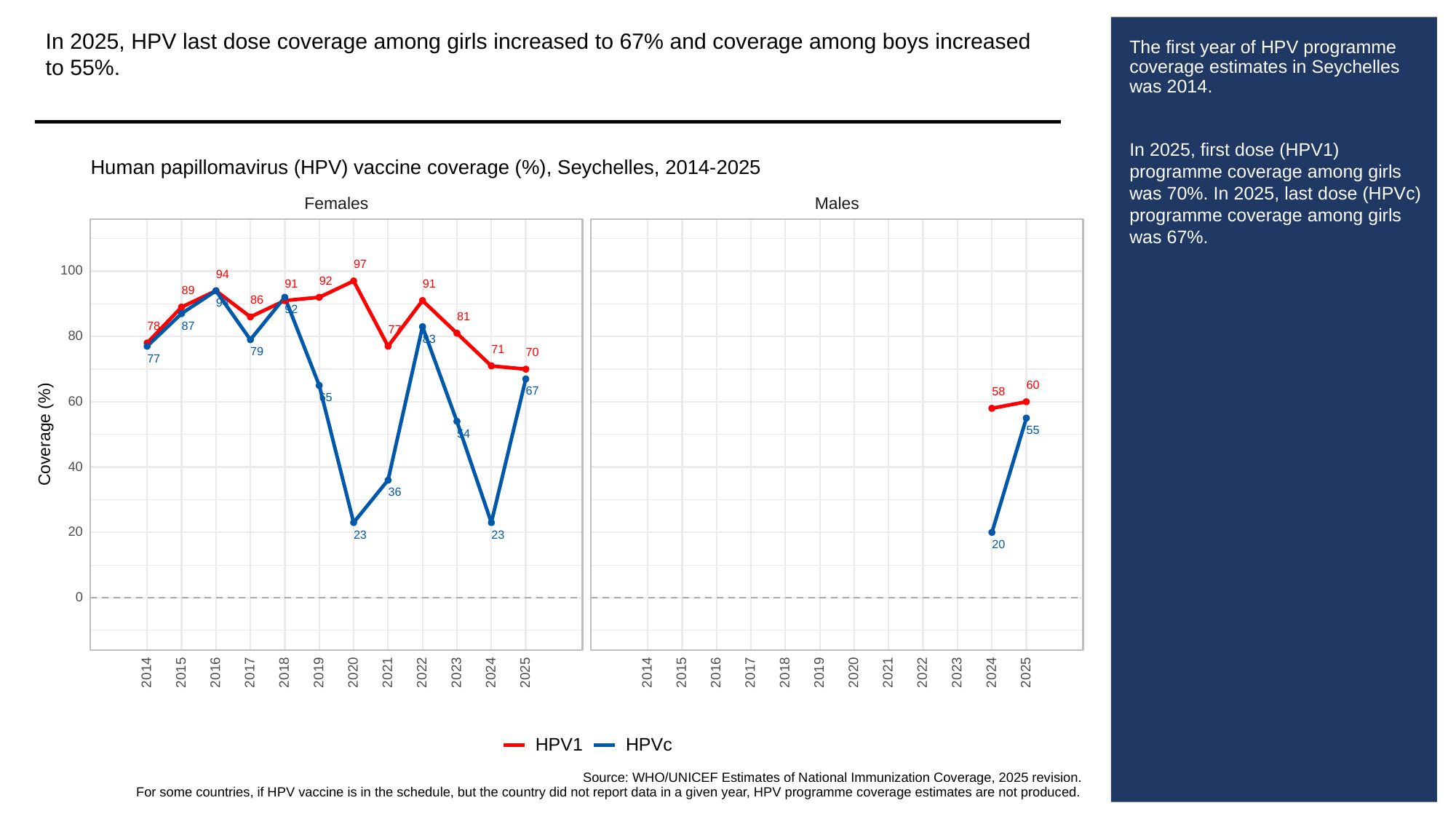

In 2025, HPV last dose coverage among girls increased to 67% and coverage among boys increased to 55%.
# The first year of HPV programme coverage estimates in Seychelles was 2014.

In 2025, first dose (HPV1) programme coverage among girls was 70%. In 2025, last dose (HPVc) programme coverage among girls was 67%.

Human papillomavirus (HPV) vaccine coverage (%), Seychelles, 2014-2025
Females
Males

97
100
94

92

91
91

89

86

94

92

81

87
78

77

80
83

71
79
70
77

60

67
58
65
60

55
Coverage (%)
54

40

36

20

23
23

20

0

2023
2023
2014
2015
2016
2017
2018
2019
2020
2021
2022
2024
2025
2014
2015
2016
2017
2018
2019
2020
2021
2022
2024
2025
HPVc
HPV1

Source: WHO/UNICEF Estimates of National Immunization Coverage, 2025 revision.
For some countries, if HPV vaccine is in the schedule, but the country did not report data in a given year, HPV programme coverage estimates are not produced.